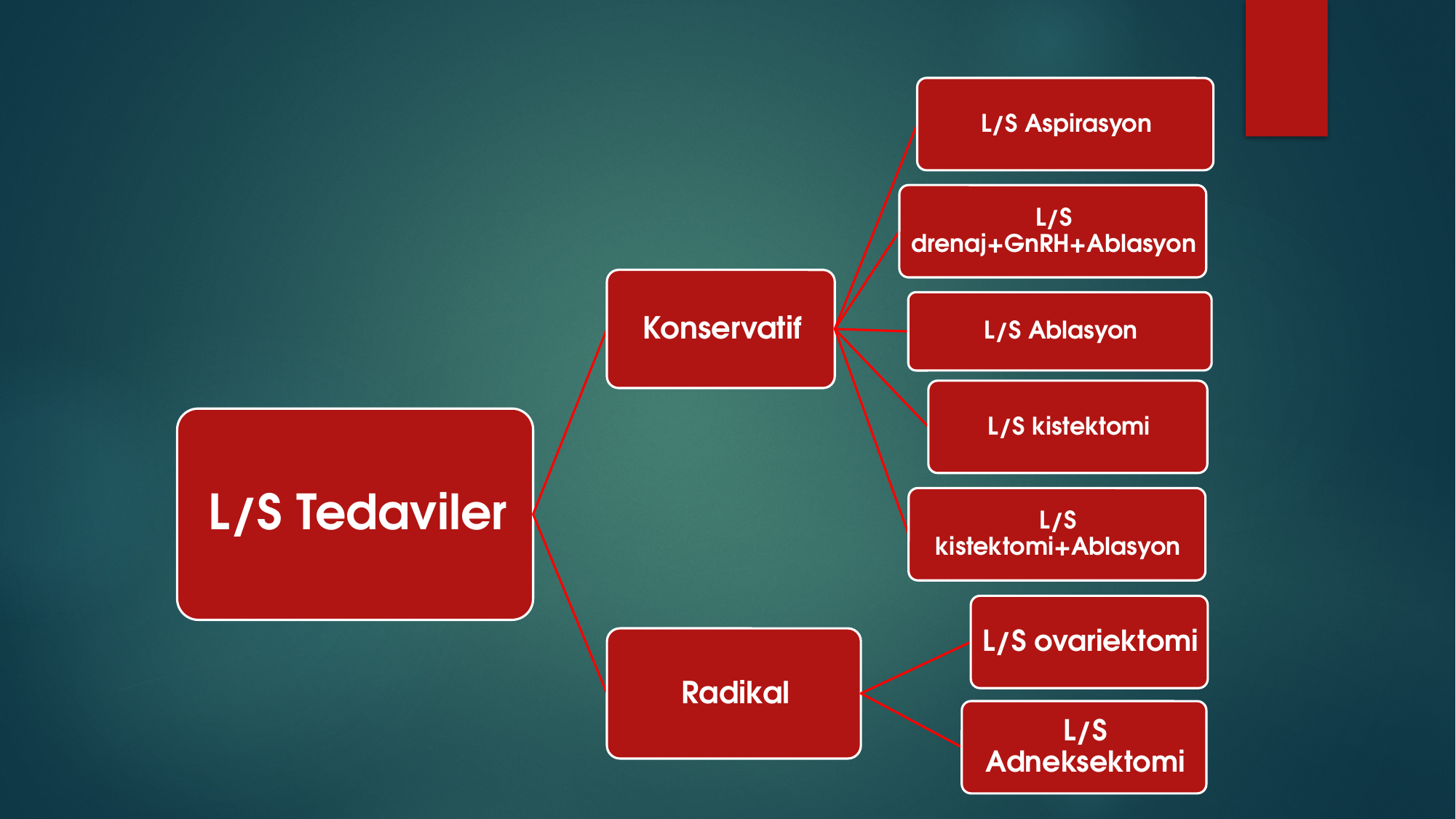

L/S Tedaviler

Konservatif

L/S Aspirasyon

L/S Ablasyon

L/S drenaj+GnRH+Ablasyon

L/S kistektomi

L/S kistektomi+Ablasyon

Radikal

L/S ovariektomi

L/S Adneksektomi